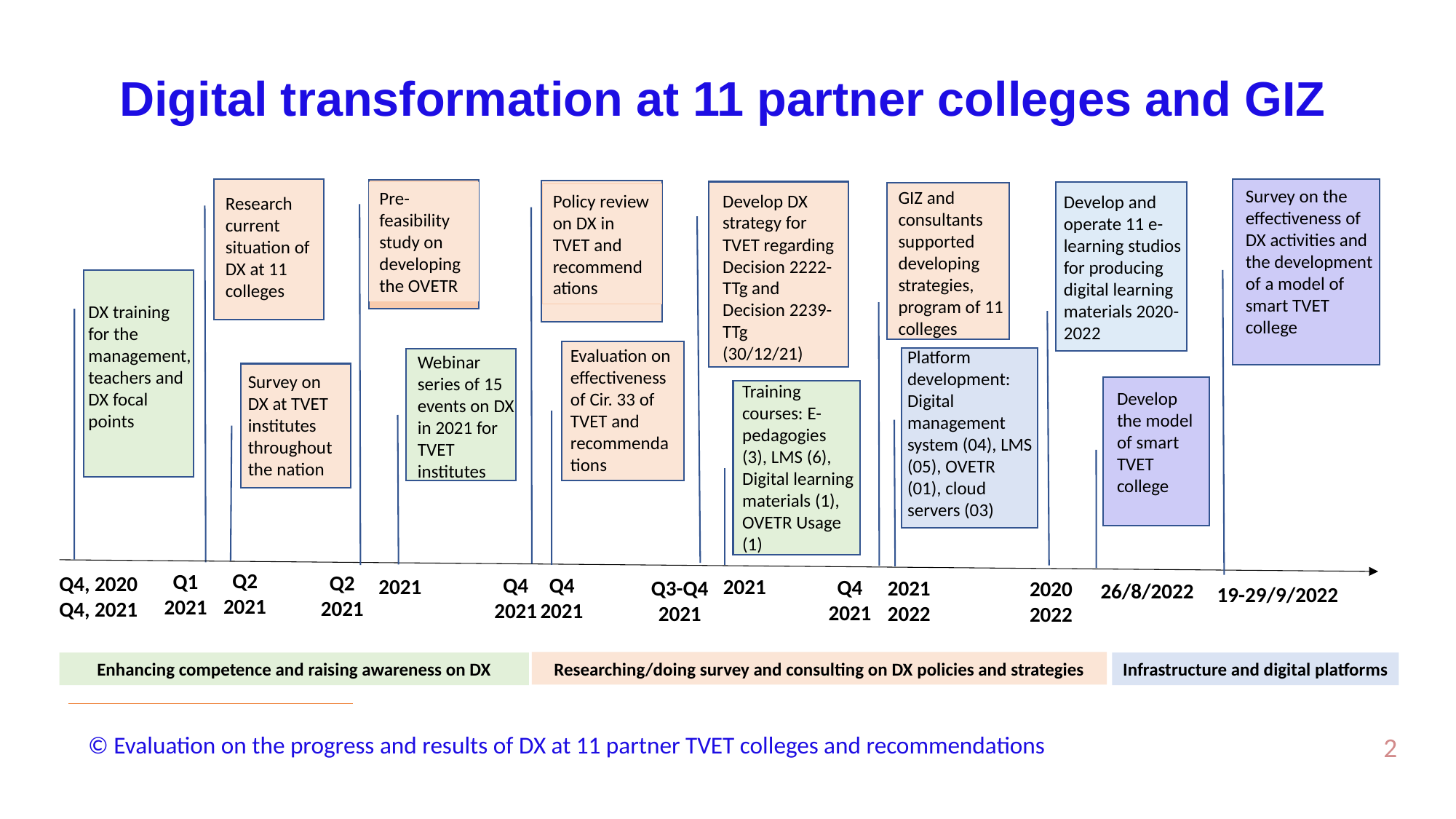

# Digital transformation at 11 partner colleges and GIZ

Research current situation of DX at 11 colleges
Q1
2021

Survey on the effectiveness of DX activities and the development of a model of smart TVET college
19-29/9/2022

Pre-feasibility study on developing the OVETR
Q2
2021

Policy review on DX in TVET and recommendations
Q4
2021
GIZ and consultants supported developing strategies, program of 11 colleges

Q4
2021

Develop DX strategy for TVET regarding Decision 2222-TTg and Decision 2239-TTg
(30/12/21)
Q3-Q4
2021

Develop and operate 11 e-learning studios for producing digital learning materials 2020-2022
2020
2022

DX training for the management, teachers and DX focal points
Q4, 2020
Q4, 2021
Evaluation on effectiveness of Cir. 33 of TVET and recommendations

Q4
2021
Platform development: Digital management system (04), LMS (05), OVETR (01), cloud servers (03)
2021
2022

Webinar series of 15 events on DX in 2021 for TVET institutes

2021

Survey on DX at TVET institutes throughout the nation
Q2
2021
Training courses: E-pedagogies (3), LMS (6), Digital learning materials (1), OVETR Usage (1)

2021

Develop the model of smart TVET college
26/8/2022
Researching/doing survey and consulting on DX policies and strategies
Enhancing competence and raising awareness on DX
Infrastructure and digital platforms
2